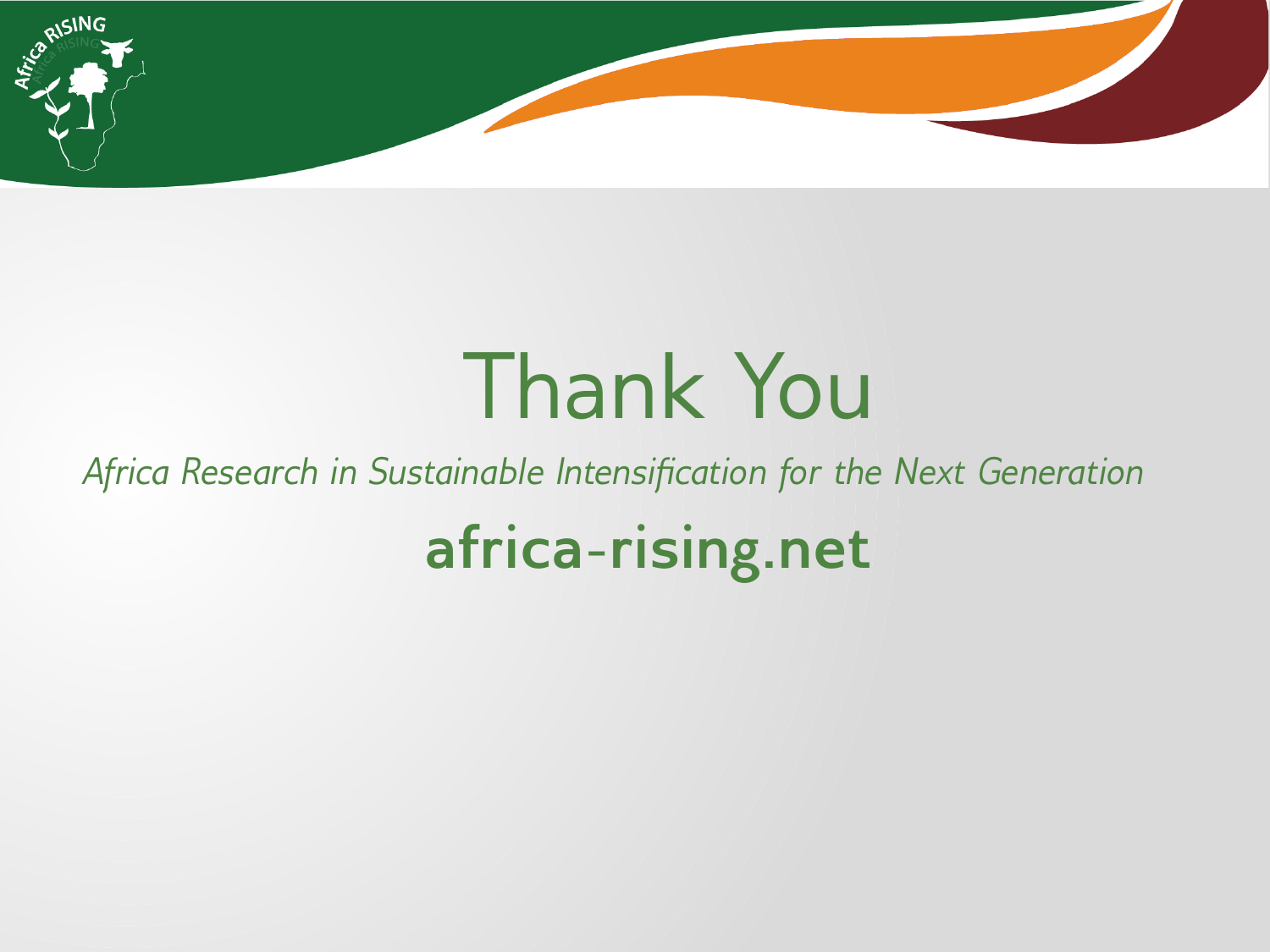

Thank You
Africa Research in Sustainable Intensification for the Next Generation
africa-rising.net